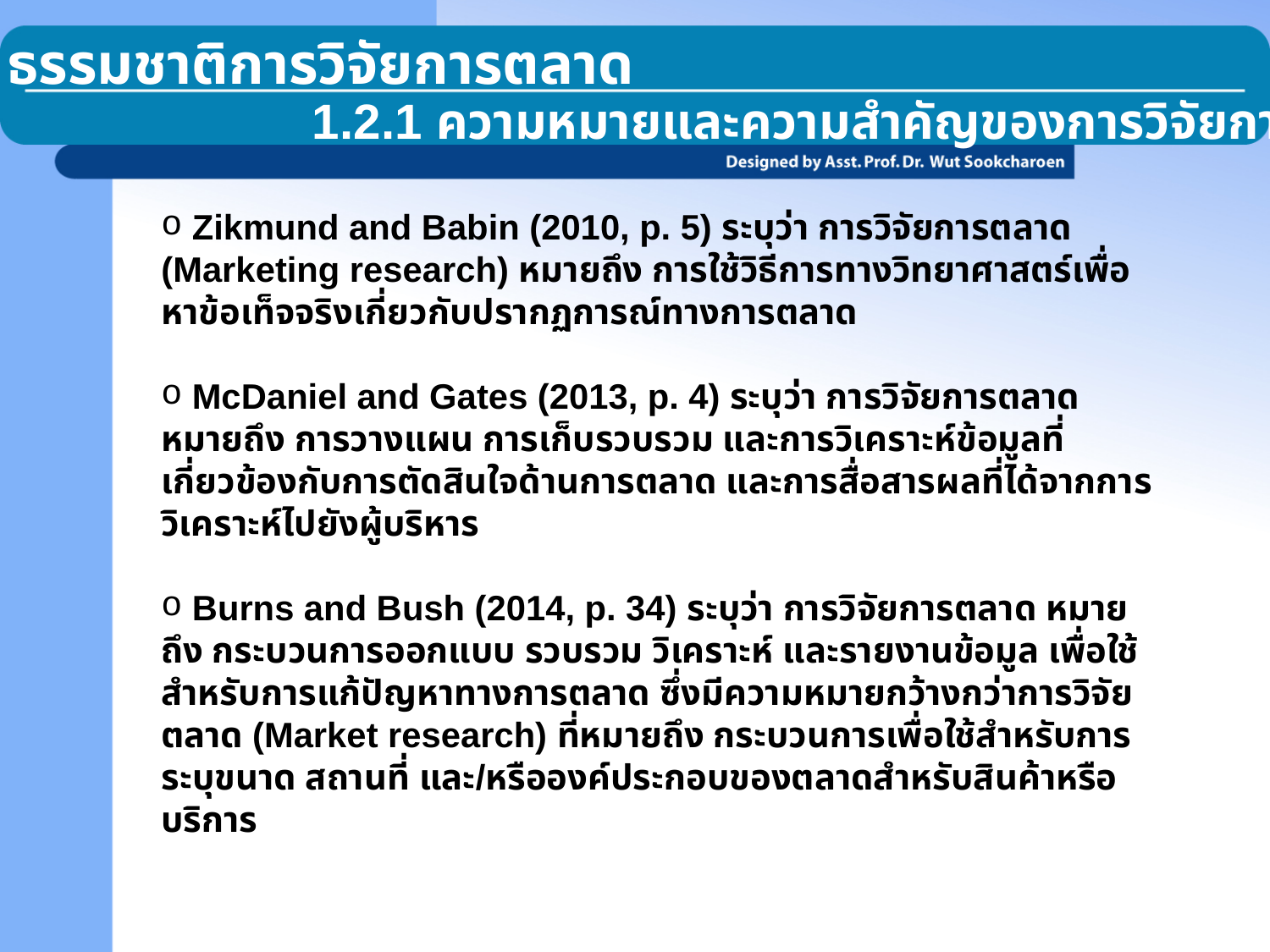

1.2 ธรรมชาติการวิจัยการตลาด
1.2.1 ความหมายและความสำคัญของการวิจัยการตลาด
 Zikmund and Babin (2010, p. 5) ระบุว่า การวิจัยการตลาด (Marketing research) หมายถึง การใช้วิธีการทางวิทยาศาสตร์เพื่อหาข้อเท็จจริงเกี่ยวกับปรากฏการณ์ทางการตลาด

 McDaniel and Gates (2013, p. 4) ระบุว่า การวิจัยการตลาด หมายถึง การวางแผน การเก็บรวบรวม และการวิเคราะห์ข้อมูลที่เกี่ยวข้องกับการตัดสินใจด้านการตลาด และการสื่อสารผลที่ได้จากการวิเคราะห์ไปยังผู้บริหาร

 Burns and Bush (2014, p. 34) ระบุว่า การวิจัยการตลาด หมายถึง กระบวนการออกแบบ รวบรวม วิเคราะห์ และรายงานข้อมูล เพื่อใช้สำหรับการแก้ปัญหาทางการตลาด ซึ่งมีความหมายกว้างกว่าการวิจัยตลาด (Market research) ที่หมายถึง กระบวนการเพื่อใช้สำหรับการระบุขนาด สถานที่ และ/หรือองค์ประกอบของตลาดสำหรับสินค้าหรือบริการ